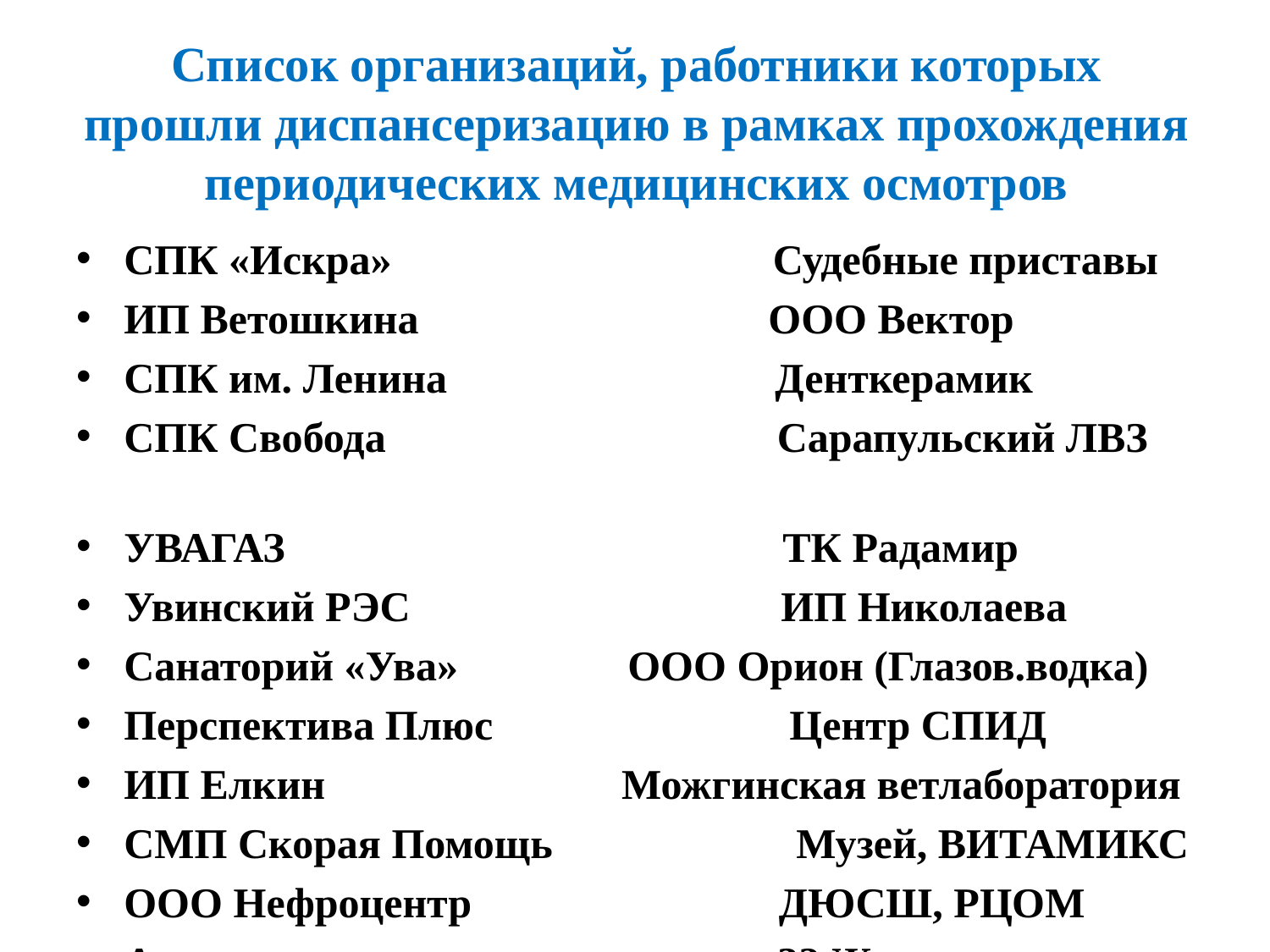

# Список организаций, работники которых прошли диспансеризацию в рамках прохождения периодических медицинских осмотров
СПК «Искра»                                    Судебные приставы
ИП Ветошкина                                 ООО Вектор
СПК им. Ленина                               Денткерамик
СПК Свобода                                     Сарапульский ЛВЗ
УВАГАЗ                                               ТК Радамир
Увинский РЭС                                   ИП Николаева
Санаторий «Ува»                ООО Орион (Глазов.водка)
Перспектива Плюс                            Центр СПИД
ИП Елкин                            Можгинская ветлаборатория
СМП Скорая Помощь                       Музей, ВИТАМИКС
ООО Нефроцентр                             ДЮСШ, РЦОМ
Аптеки удмуртии                              32 Жемчужины